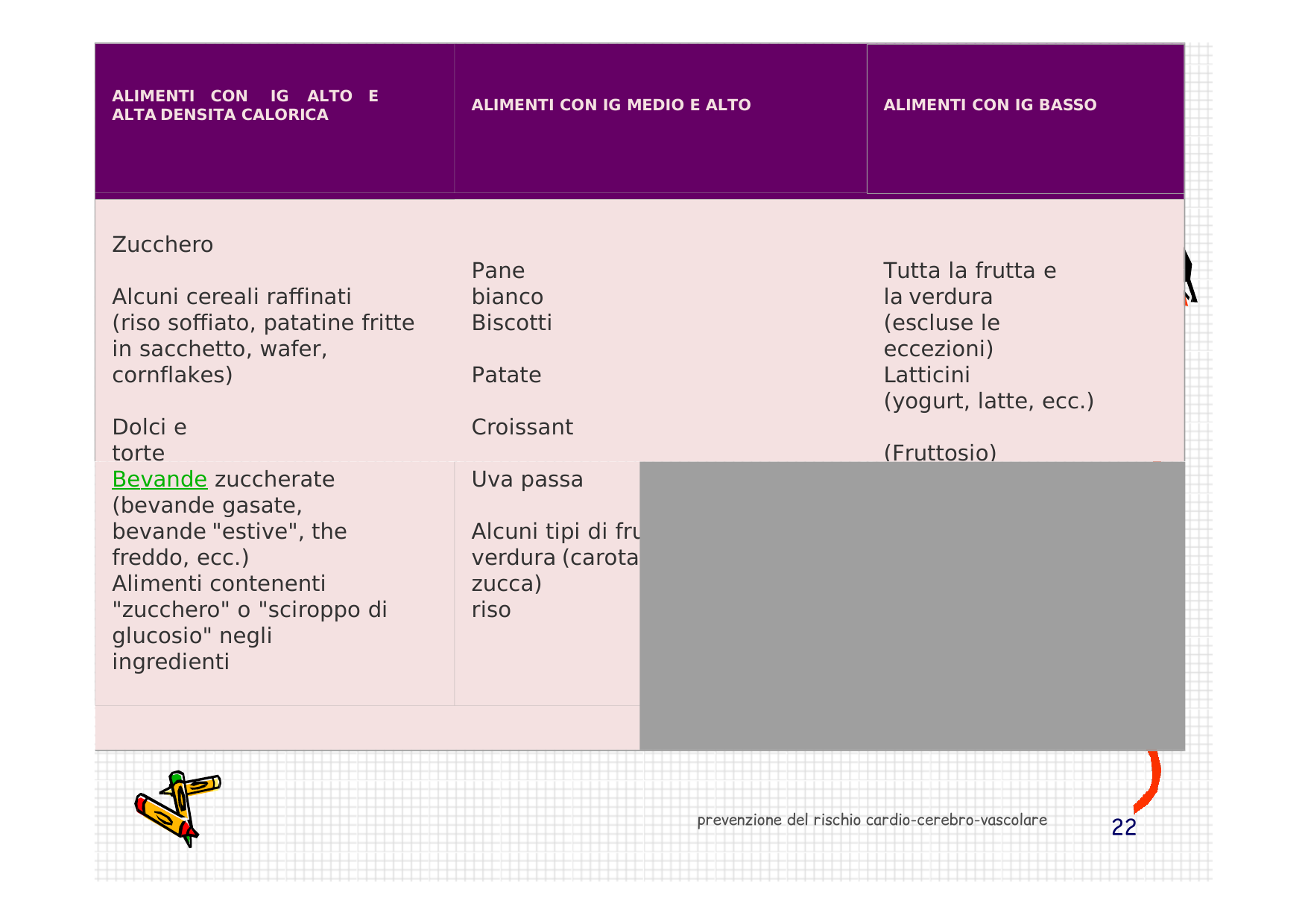

ALIMENTI    CON	IG	ALTO	E	ALTA DENSITA CALORICA
ALIMENTI CON IG MEDIO E ALTO
ALIMENTI CON IG BASSO

Provincia Milano 1

Zucchero

Pane bianco
Tutta la frutta e la verdura
(escluse le eccezioni)

Alcuni cereali raffinati
(riso soffiato, patatine fritte in sacchetto, wafer, cornflakes)
Biscotti

Patate
Latticini
(yogurt, latte, ecc.)
Dolci e torte
Croissant
(Fruttosio)

Bevande zuccherate (bevande gasate, bevande "estive", the freddo, ecc.)
Uva passa
Cereali integrali (soprattutto avena e orzo)
Alcuni tipi di frutta e verdura (carota, melone, zucca)

Alimenti contenenti "zucchero" o "sciroppo di glucosio" negli ingredienti
riso
Pasta cotta al dente

prevenzione del rischio cardio-cerebro-vascolare

22